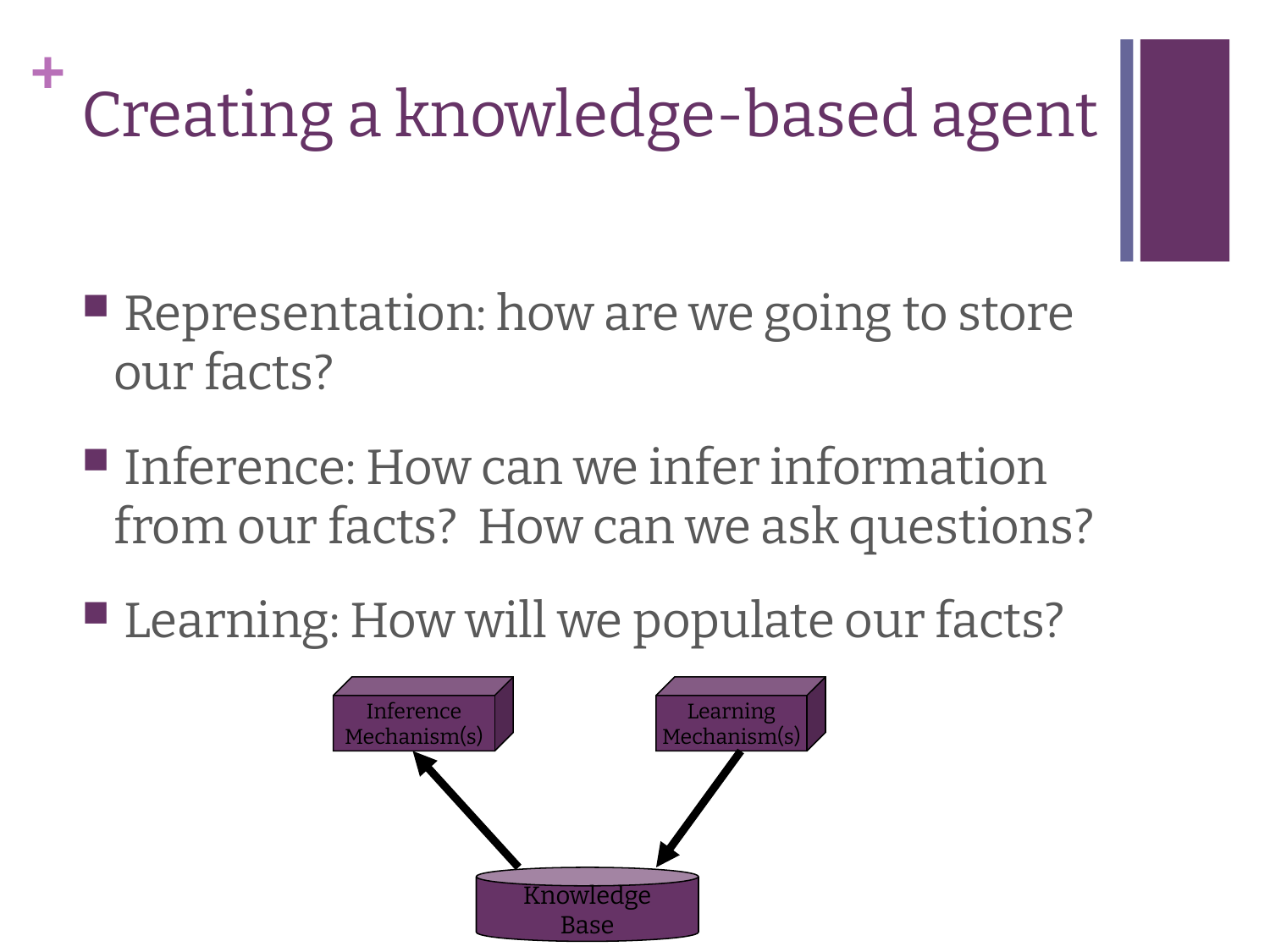

# Creating a knowledge-based agent
 Representation: how are we going to store our facts?
 Inference: How can we infer information from our facts?  How can we ask questions?
 Learning: How will we populate our facts?

Inference
Mechanism(s)
Learning
Mechanism(s)

Knowledge
Base